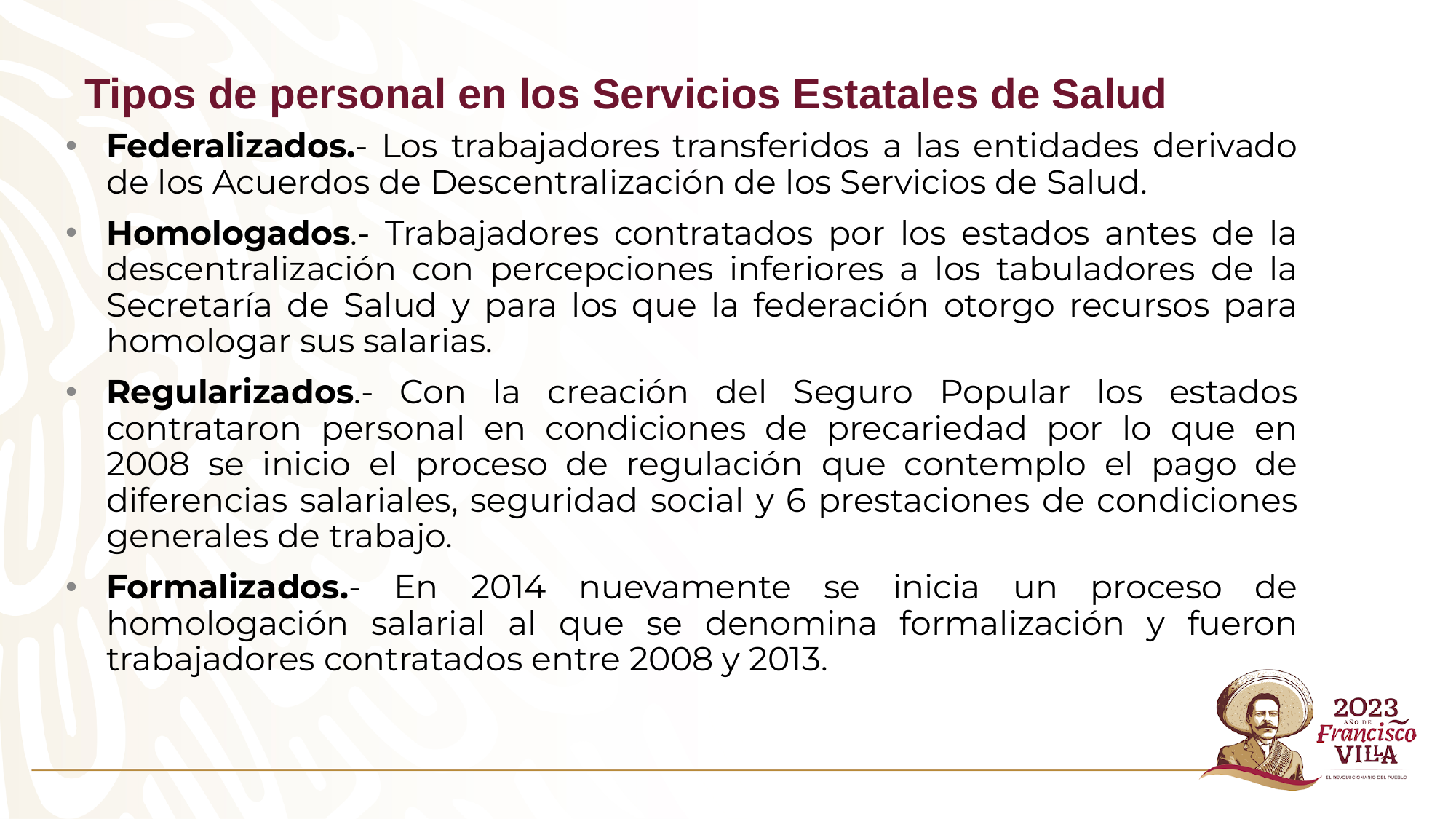

# Tipos de personal en los Servicios Estatales de Salud
Federalizados.- Los trabajadores transferidos a las entidades derivado de los Acuerdos de Descentralización de los Servicios de Salud.
Homologados.- Trabajadores contratados por los estados antes de la descentralización con percepciones inferiores a los tabuladores de la Secretaría de Salud y para los que la federación otorgo recursos para homologar sus salarias.
Regularizados.- Con la creación del Seguro Popular los estados contrataron personal en condiciones de precariedad por lo que en 2008 se inicio el proceso de regulación que contemplo el pago de diferencias salariales, seguridad social y 6 prestaciones de condiciones generales de trabajo.
Formalizados.- En 2014 nuevamente se inicia un proceso de homologación salarial al que se denomina formalización y fueron trabajadores contratados entre 2008 y 2013.